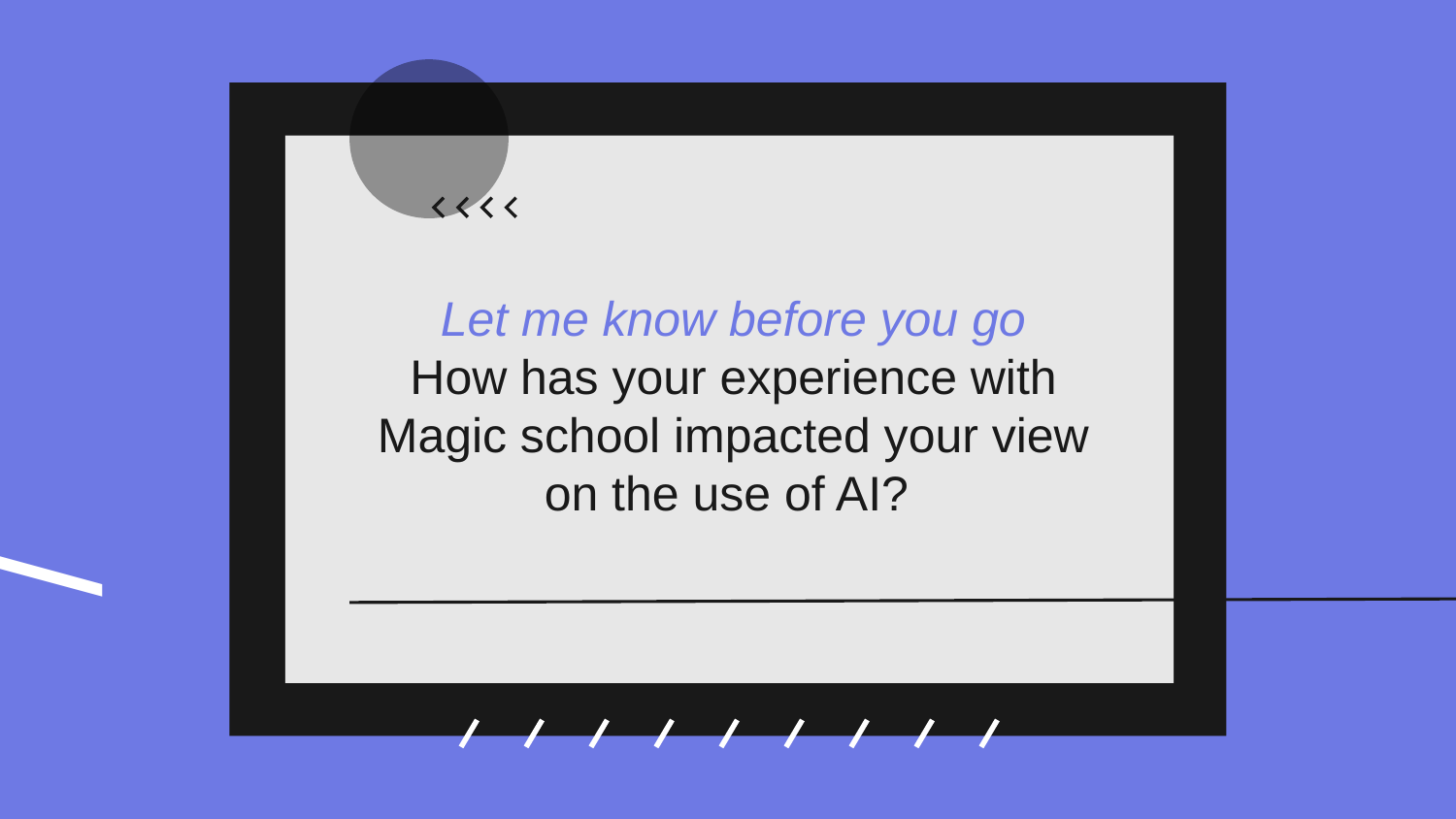

# Let me know before you go How has your experience with Magic school impacted your view on the use of AI?